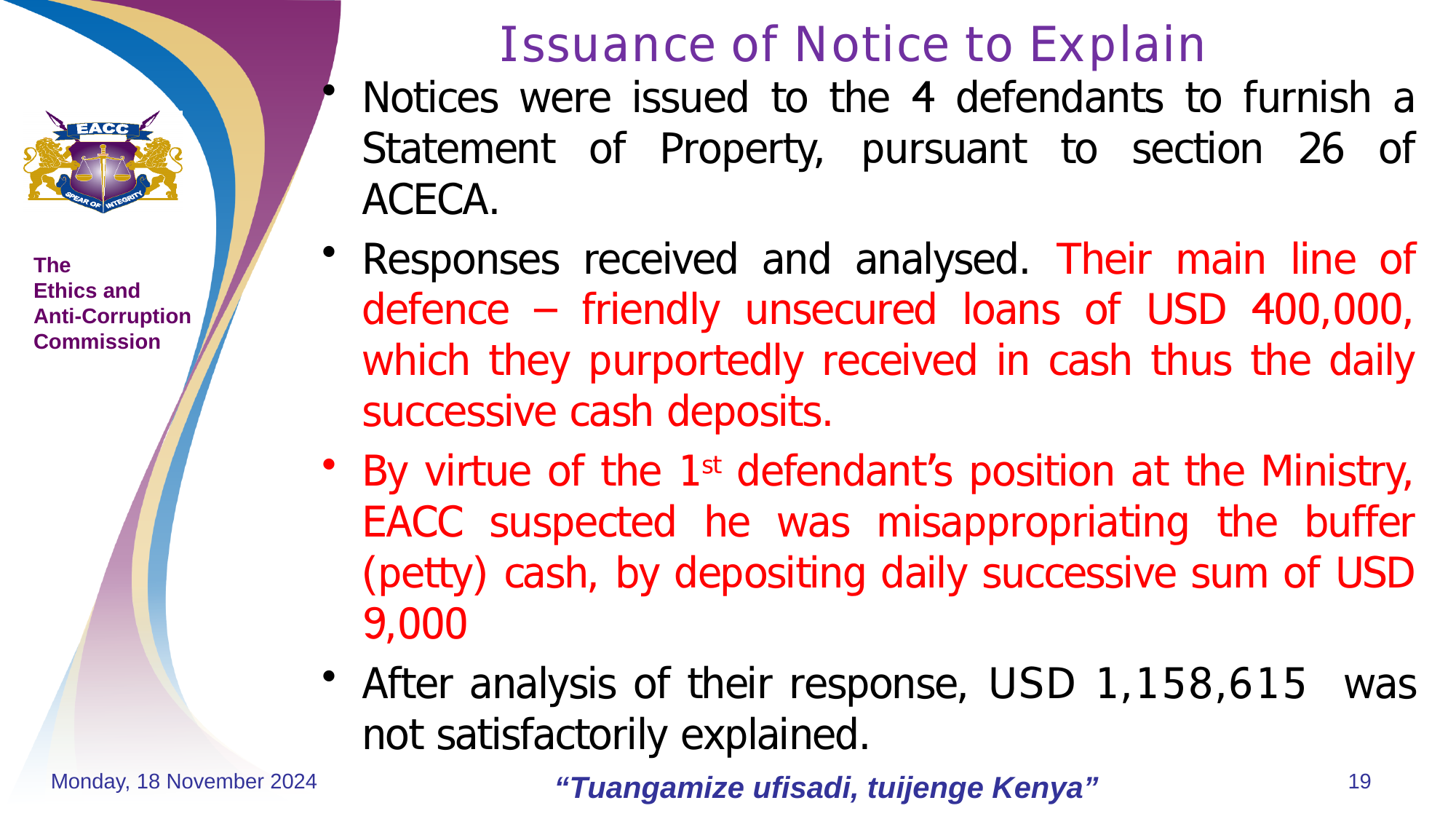

# Issuance of Notice to Explain
Notices were issued to the 4 defendants to furnish a Statement of Property, pursuant to section 26 of ACECA.
Responses received and analysed. Their main line of defence – friendly unsecured loans of USD 400,000, which they purportedly received in cash thus the daily successive cash deposits.
By virtue of the 1st defendant’s position at the Ministry, EACC suspected he was misappropriating the buffer (petty) cash, by depositing daily successive sum of USD 9,000
After analysis of their response, USD 1,158,615  was not satisfactorily explained.

Monday, 18 November 2024
“Tuangamize ufisadi, tuijenge Kenya”
19